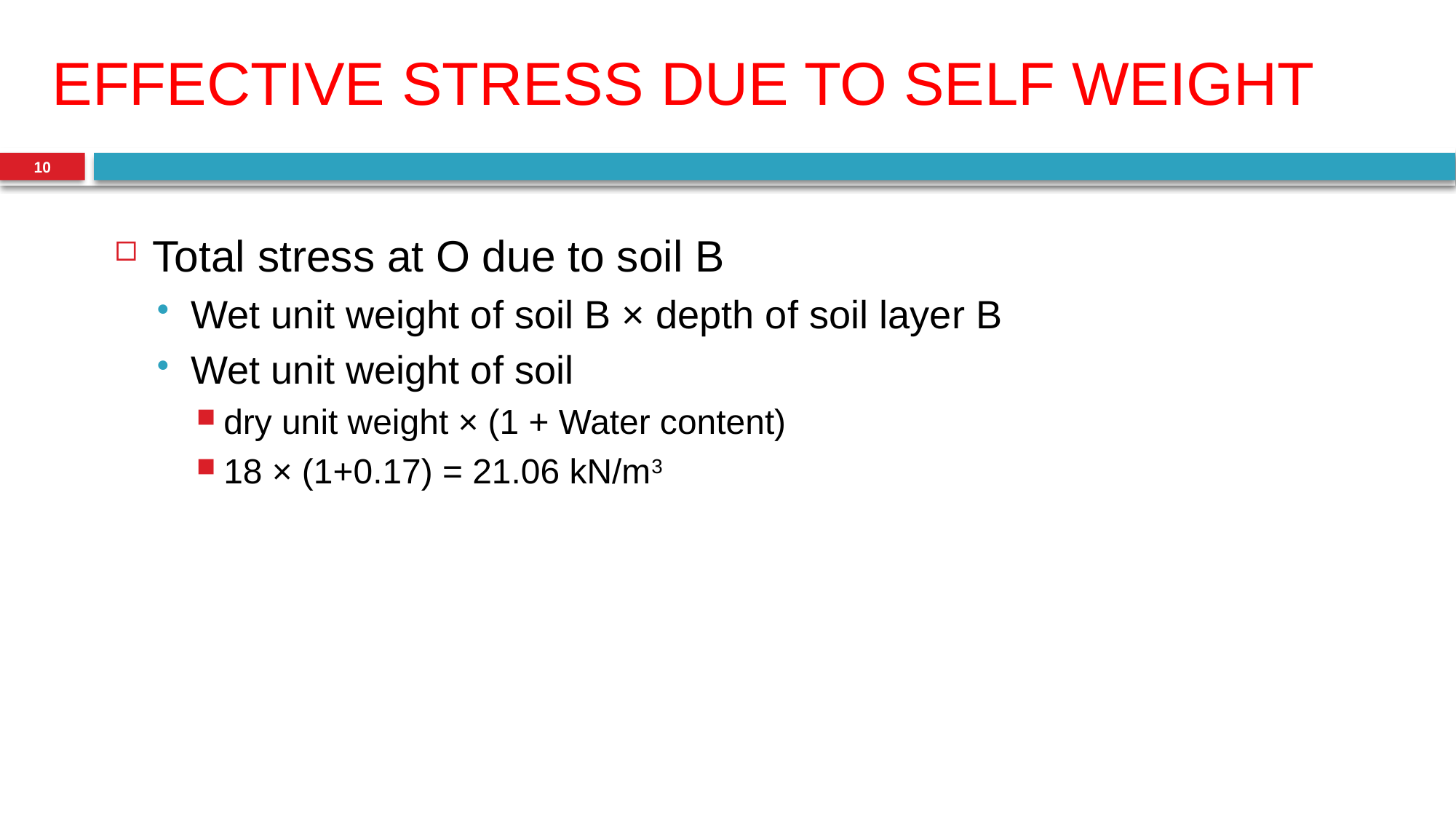

Effective Stress due to self weight
10
Total stress at O due to soil B
Wet unit weight of soil B × depth of soil layer B
Wet unit weight of soil
dry unit weight × (1 + Water content)
18 × (1+0.17) = 21.06 kN/m3